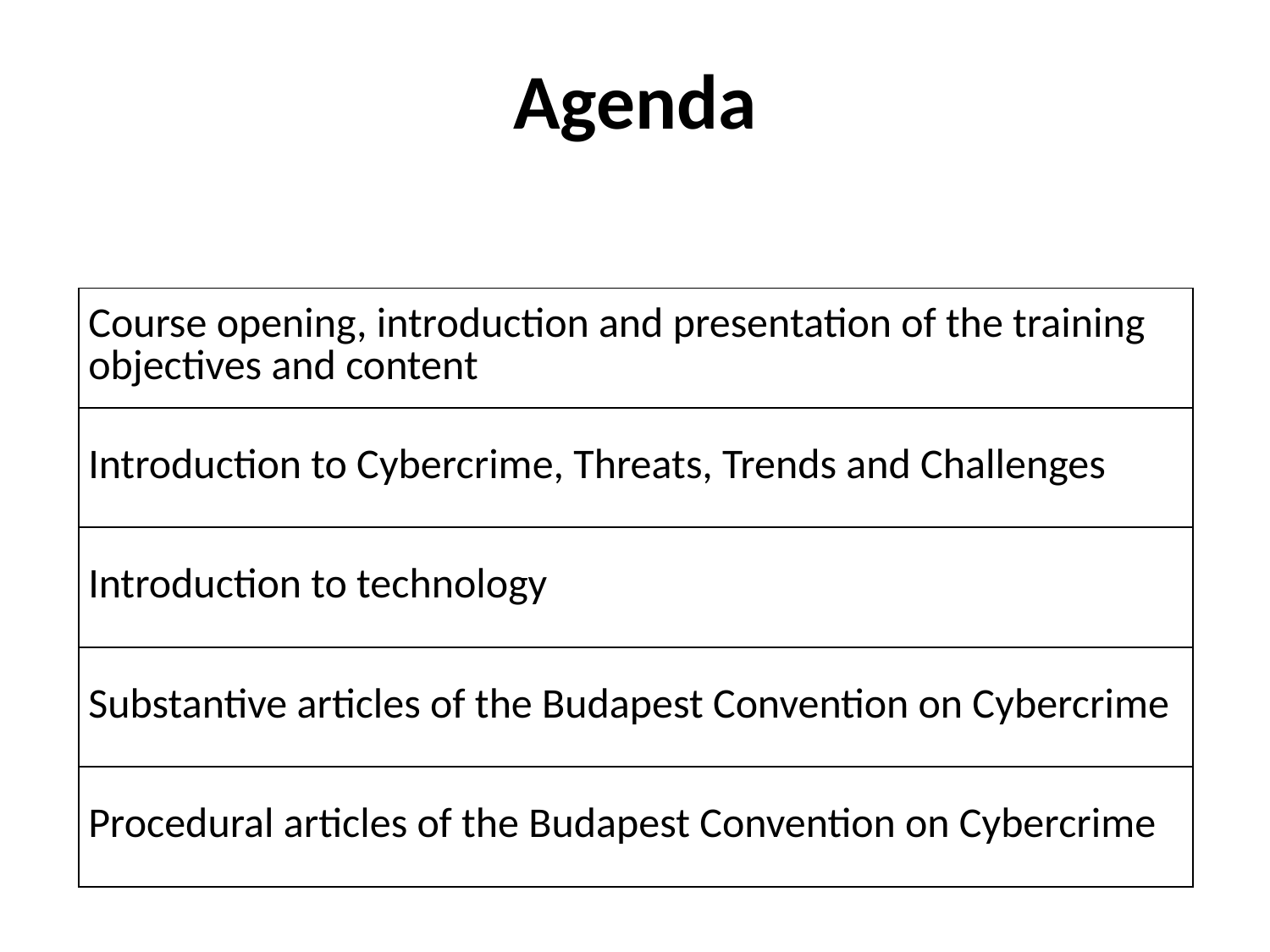

# Agenda
| Course opening, introduction and presentation of the training objectives and content |
| --- |
| Introduction to Cybercrime, Threats, Trends and Challenges |
| Introduction to technology |
| Substantive articles of the Budapest Convention on Cybercrime |
| Procedural articles of the Budapest Convention on Cybercrime |